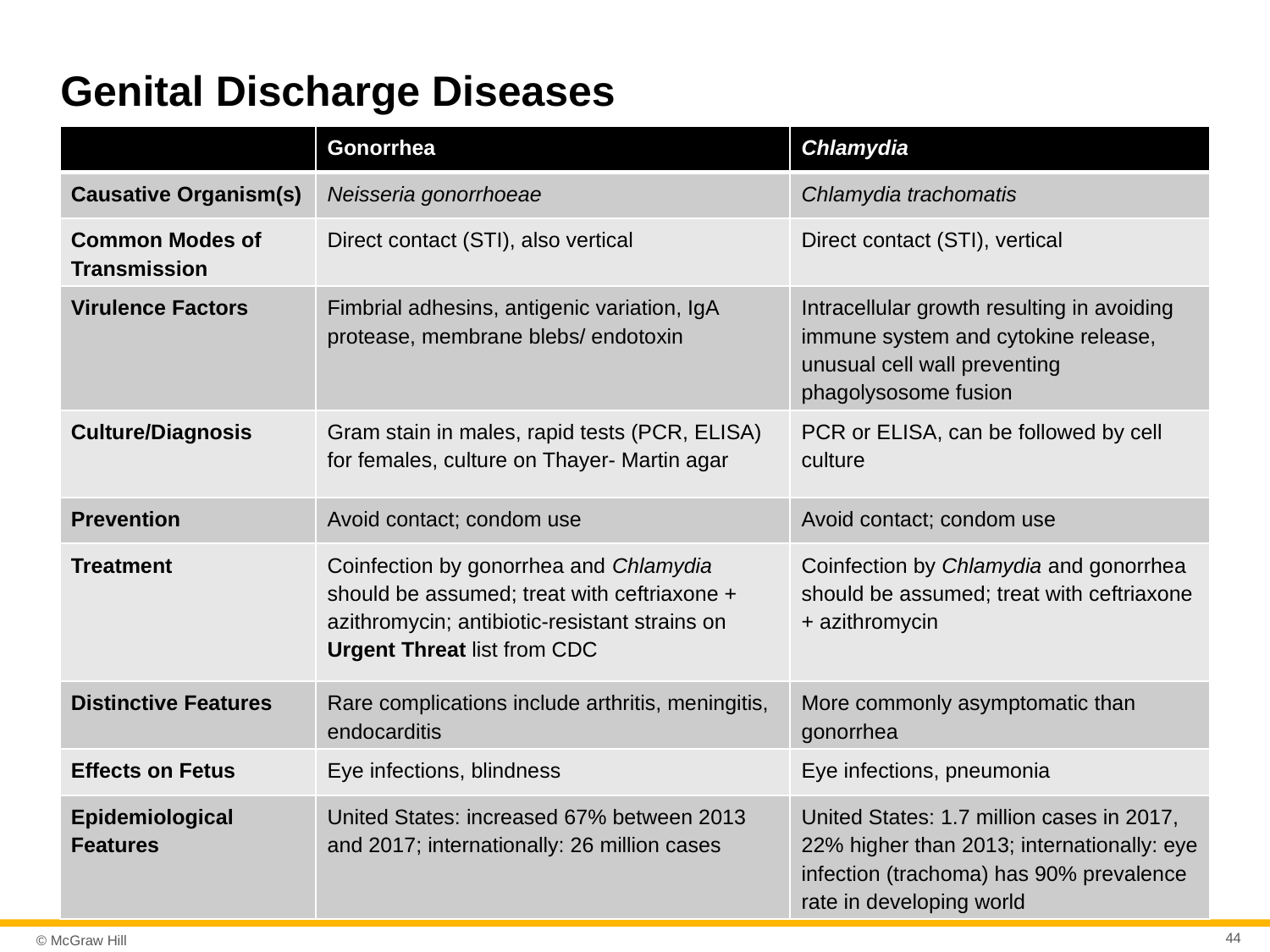

# Genital Discharge Diseases
|  | Gonorrhea | Chlamydia |
| --- | --- | --- |
| Causative Organism(s) | Neisseria gonorrhoeae | Chlamydia trachomatis |
| Common Modes of Transmission | Direct contact (STI), also vertical | Direct contact (STI), vertical |
| Virulence Factors | Fimbrial adhesins, antigenic variation, IgA protease, membrane blebs/ endotoxin | Intracellular growth resulting in avoiding immune system and cytokine release, unusual cell wall preventing phagolysosome fusion |
| Culture/Diagnosis | Gram stain in males, rapid tests (PCR, ELISA) for females, culture on Thayer- Martin agar | PCR or ELISA, can be followed by cell culture |
| Prevention | Avoid contact; condom use | Avoid contact; condom use |
| Treatment | Coinfection by gonorrhea and Chlamydia should be assumed; treat with ceftriaxone + azithromycin; antibiotic-resistant strains on Urgent Threat list from CDC | Coinfection by Chlamydia and gonorrhea should be assumed; treat with ceftriaxone + azithromycin |
| Distinctive Features | Rare complications include arthritis, meningitis, endocarditis | More commonly asymptomatic than gonorrhea |
| Effects on Fetus | Eye infections, blindness | Eye infections, pneumonia |
| Epidemiological Features | United States: increased 67% between 2013 and 2017; internationally: 26 million cases | United States: 1.7 million cases in 2017, 22% higher than 2013; internationally: eye infection (trachoma) has 90% prevalence rate in developing world |